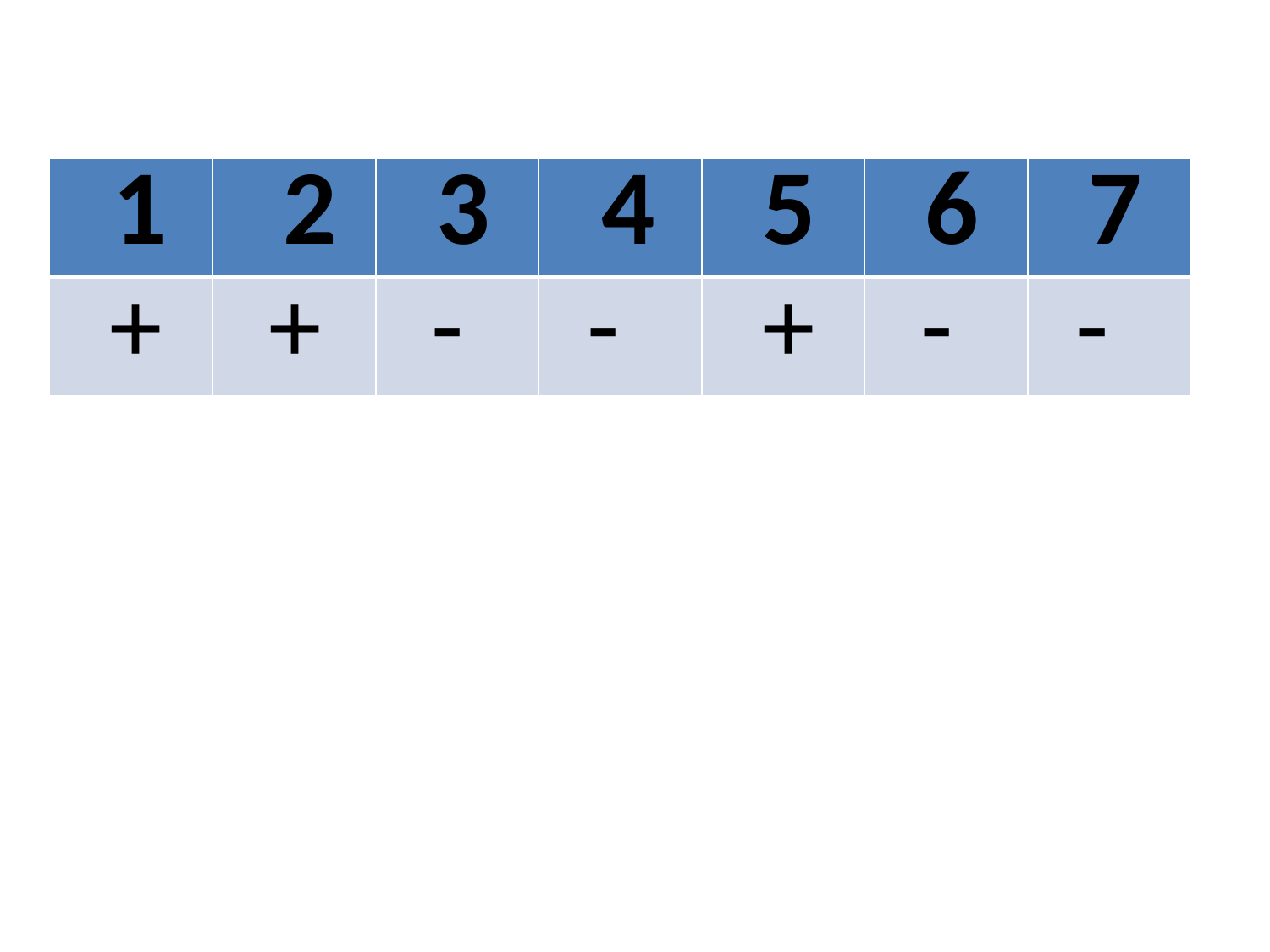

| 1 | 2 | 3 | 4 | 5 | 6 | 7 |
| --- | --- | --- | --- | --- | --- | --- |
| + | + | - | - | + | - | - |